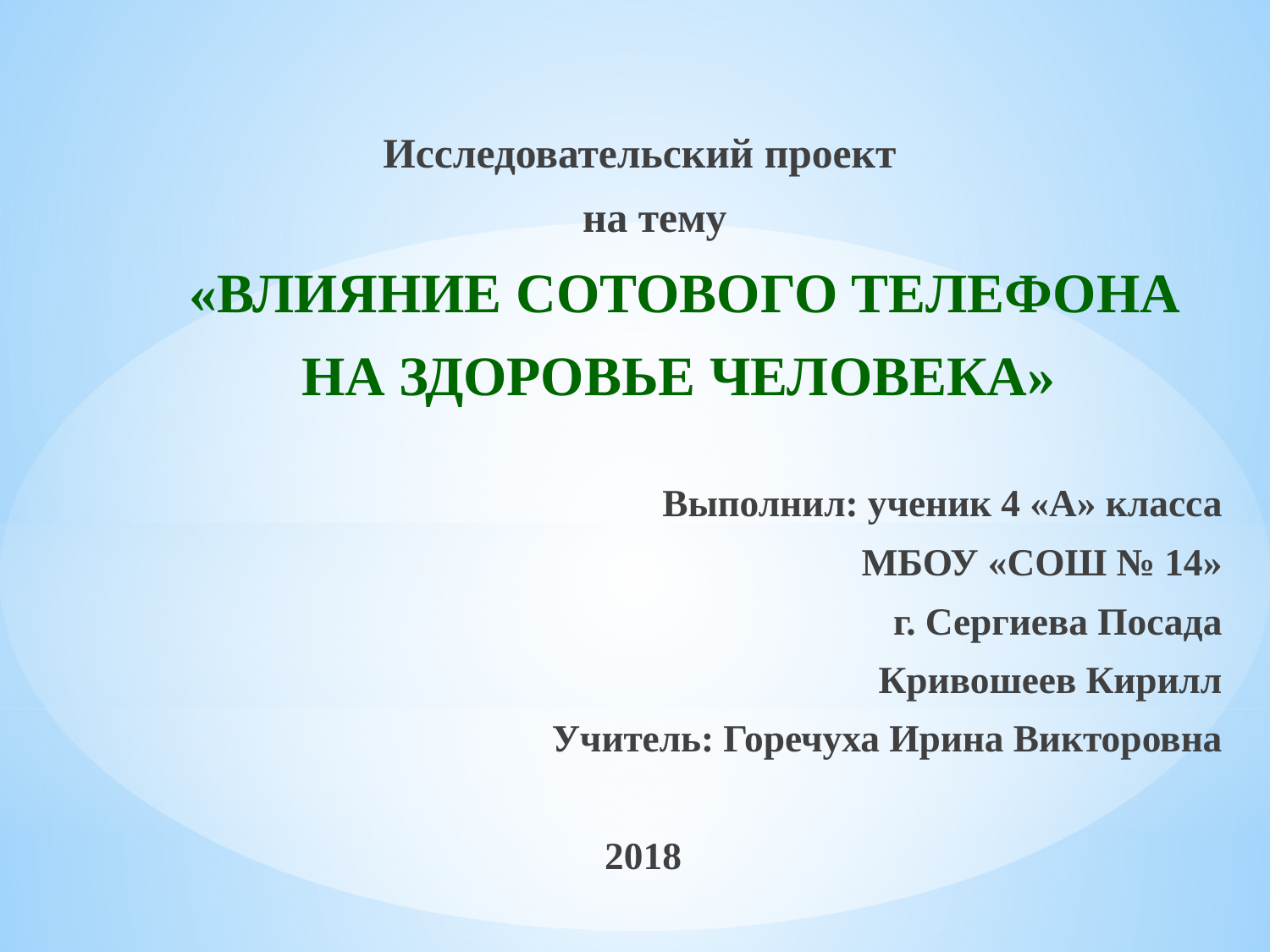

Исследовательский проект
                                                 на тему
         «ВЛИЯНИЕ СОТОВОГО ТЕЛЕФОНА
                 НА ЗДОРОВЬЕ ЧЕЛОВЕКА»

              Выполнил: ученик 4 «А» класса
                                                                  МБОУ «СОШ № 14»
 г. Сергиева Посада
                                                                  Кривошеев Кирилл
Учитель: Горечуха Ирина Викторовна

2018